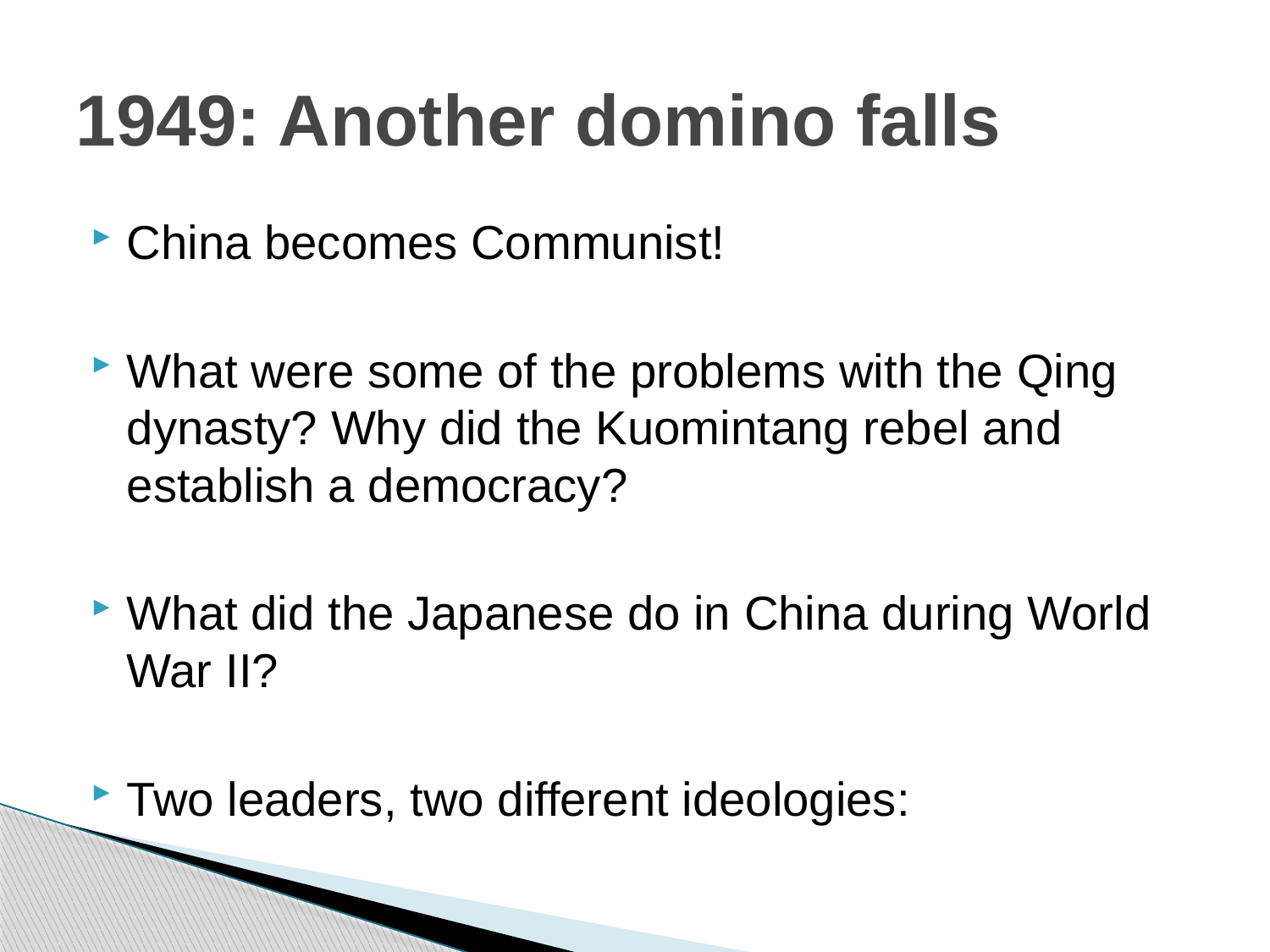

# 1949: Another domino falls
China becomes Communist!

What were some of the problems with the Qing dynasty? Why did the Kuomintang rebel and establish a democracy?

What did the Japanese do in China during World War II?

Two leaders, two different ideologies: